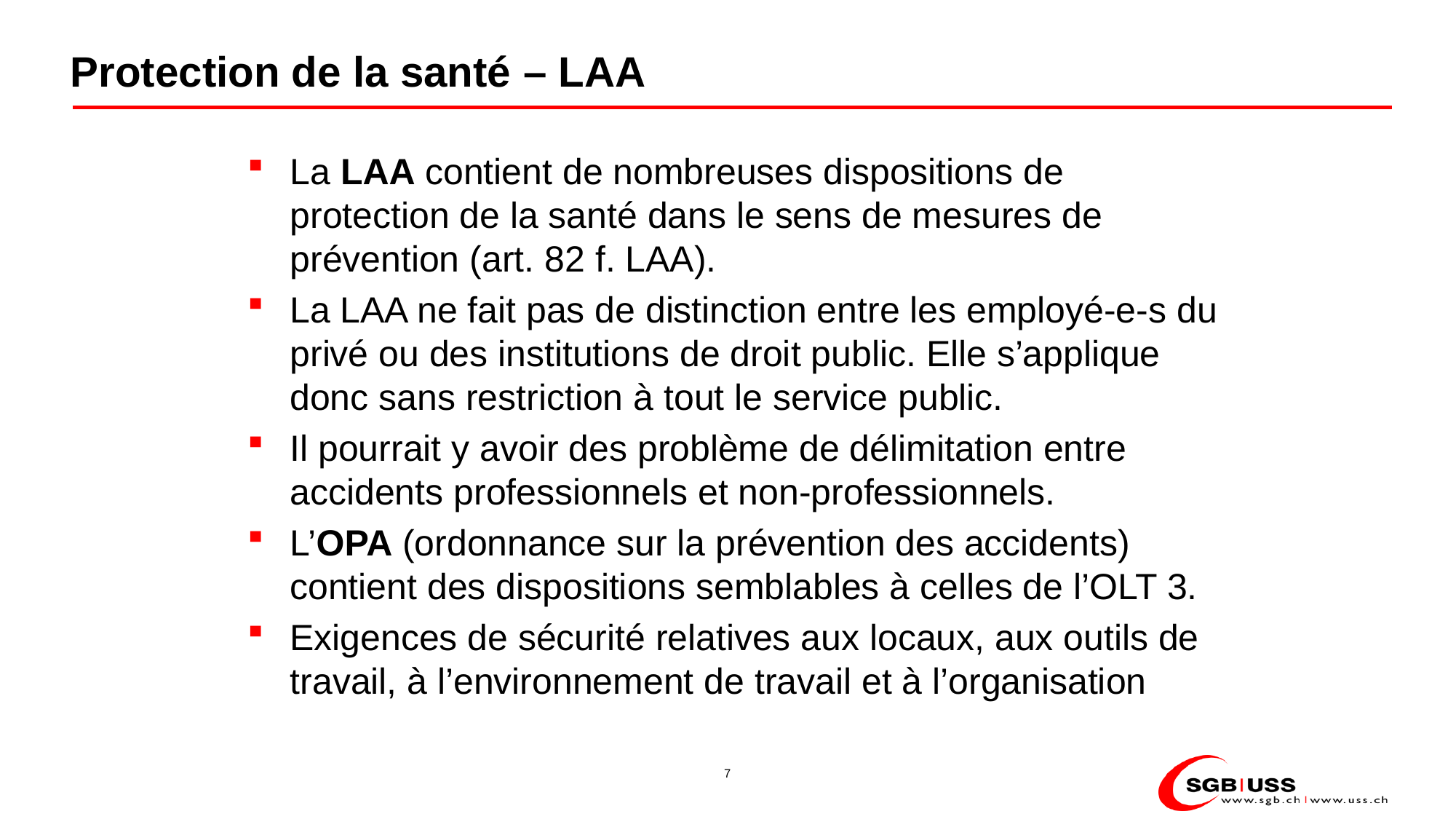

# Protection de la santé – LAA
La LAA contient de nombreuses dispositions de protection de la santé dans le sens de mesures de prévention (art. 82 f. LAA).
La LAA ne fait pas de distinction entre les employé-e-s du privé ou des institutions de droit public. Elle s’applique donc sans restriction à tout le service public.
Il pourrait y avoir des problème de délimitation entre accidents professionnels et non-professionnels.
L’OPA (ordonnance sur la prévention des accidents) contient des dispositions semblables à celles de l’OLT 3.
Exigences de sécurité relatives aux locaux, aux outils de travail, à l’environnement de travail et à l’organisation

7